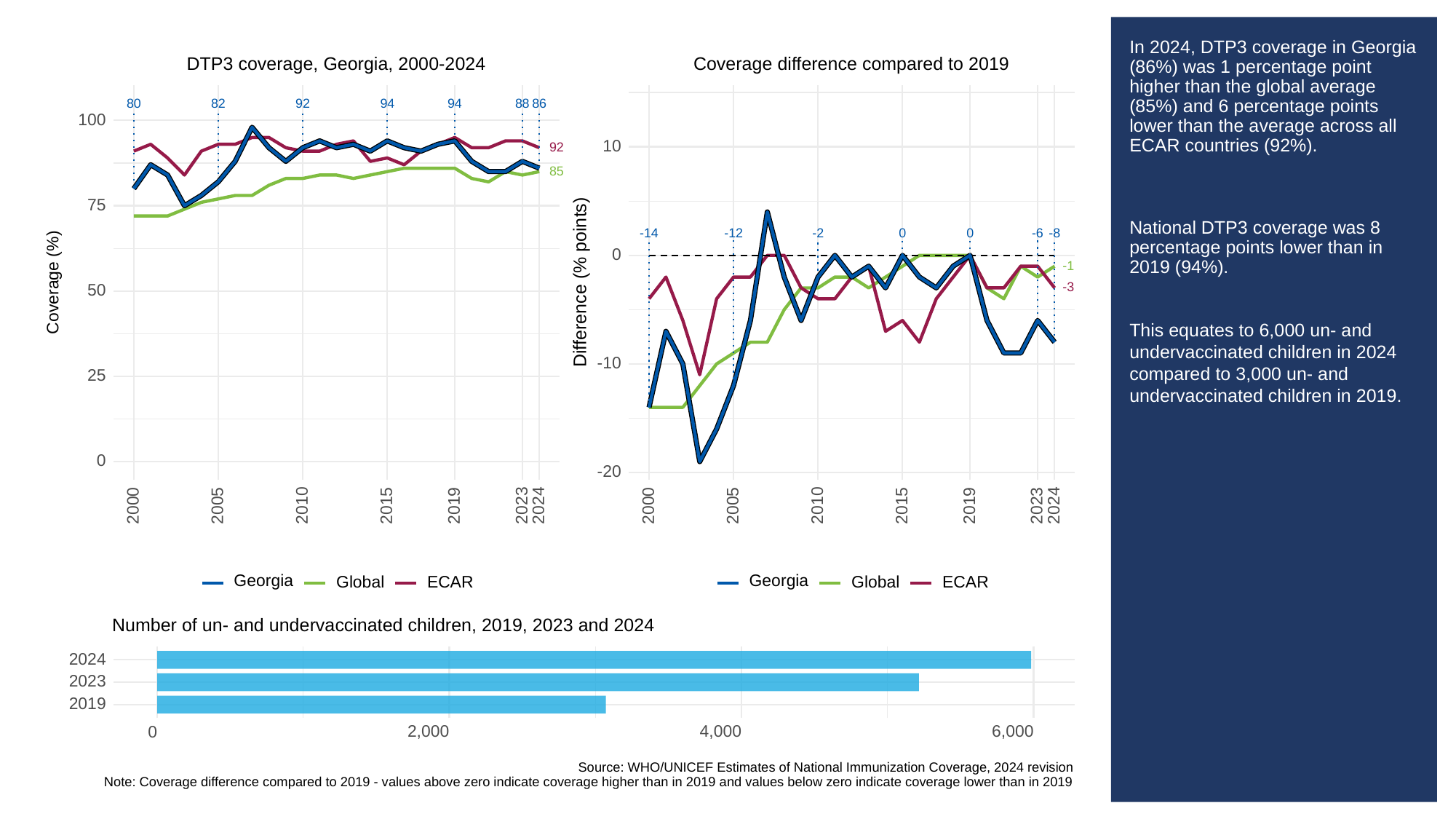

# In 2024, DTP3 coverage in Georgia (86%) was 1 percentage point higher than the global average (85%) and 6 percentage points lower than the average across all ECAR countries (92%).

National DTP3 coverage was 8 percentage points lower than in 2019 (94%).

This equates to 6,000 un- and undervaccinated children in 2024 compared to 3,000 un- and undervaccinated children in 2019.

DTP3 coverage, Georgia, 2000-2024
Coverage difference compared to 2019

80
82
92
94
94
88
86

100

10
92

85

75

0
0
-6
-8
-14
-12
-2

0

-1
Difference (% points)
Coverage (%)
-3
50

-10

25

0

-20

2023
2023
2000
2005
2010
2015
2019
2024
2000
2005
2010
2015
2019
2024
Georgia
Georgia
Global
ECAR
Global
ECAR

Number of un- and undervaccinated children, 2019, 2023 and 2024

2024

2023

2019

2,000
4,000
6,000
0
Source: WHO/UNICEF Estimates of National Immunization Coverage, 2024 revision
Note: Coverage difference compared to 2019 - values above zero indicate coverage higher than in 2019 and values below zero indicate coverage lower than in 2019